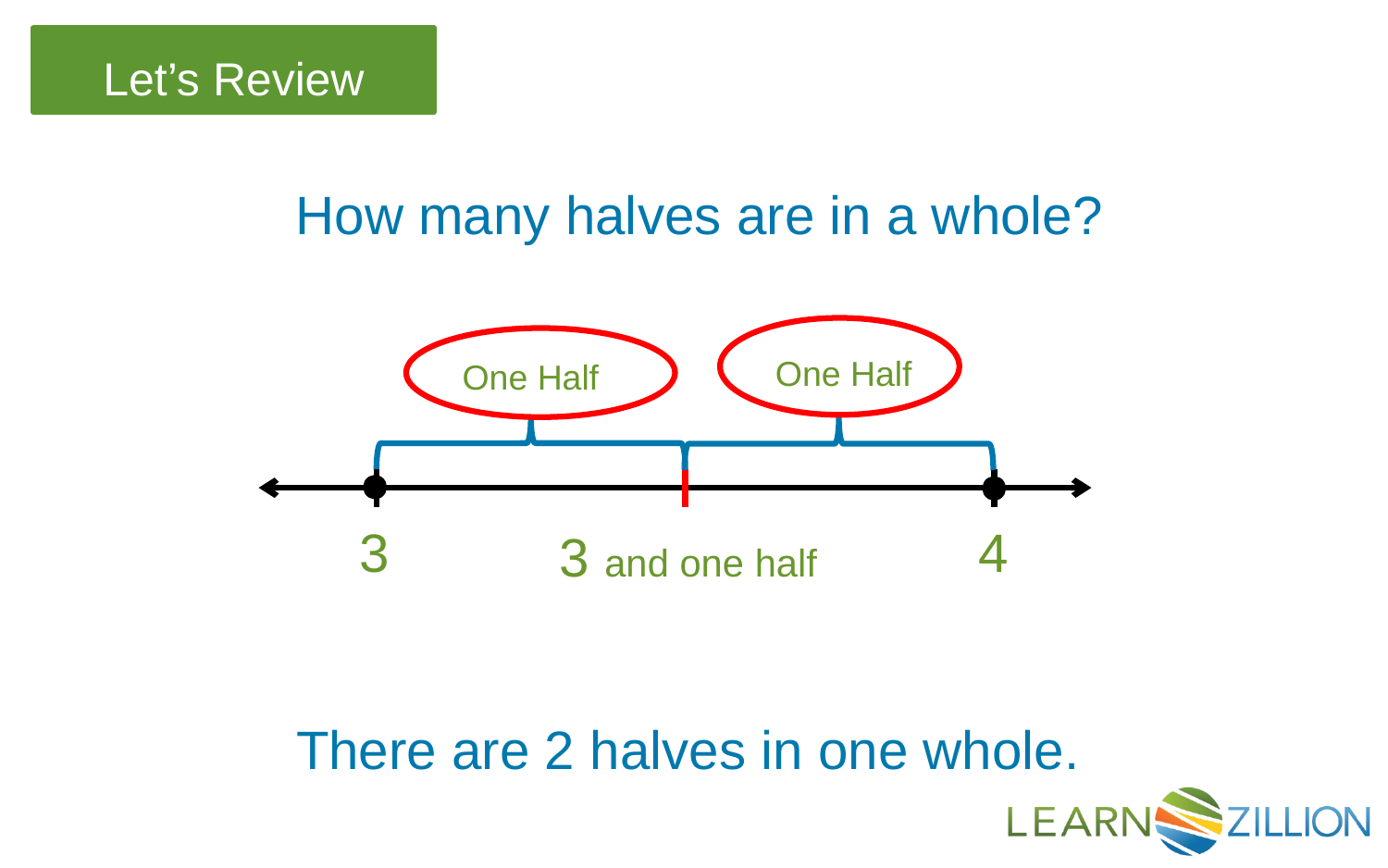

How many halves are in a whole?

One Half
One Half

3
4
3 and one half
There are 2 halves in one whole.